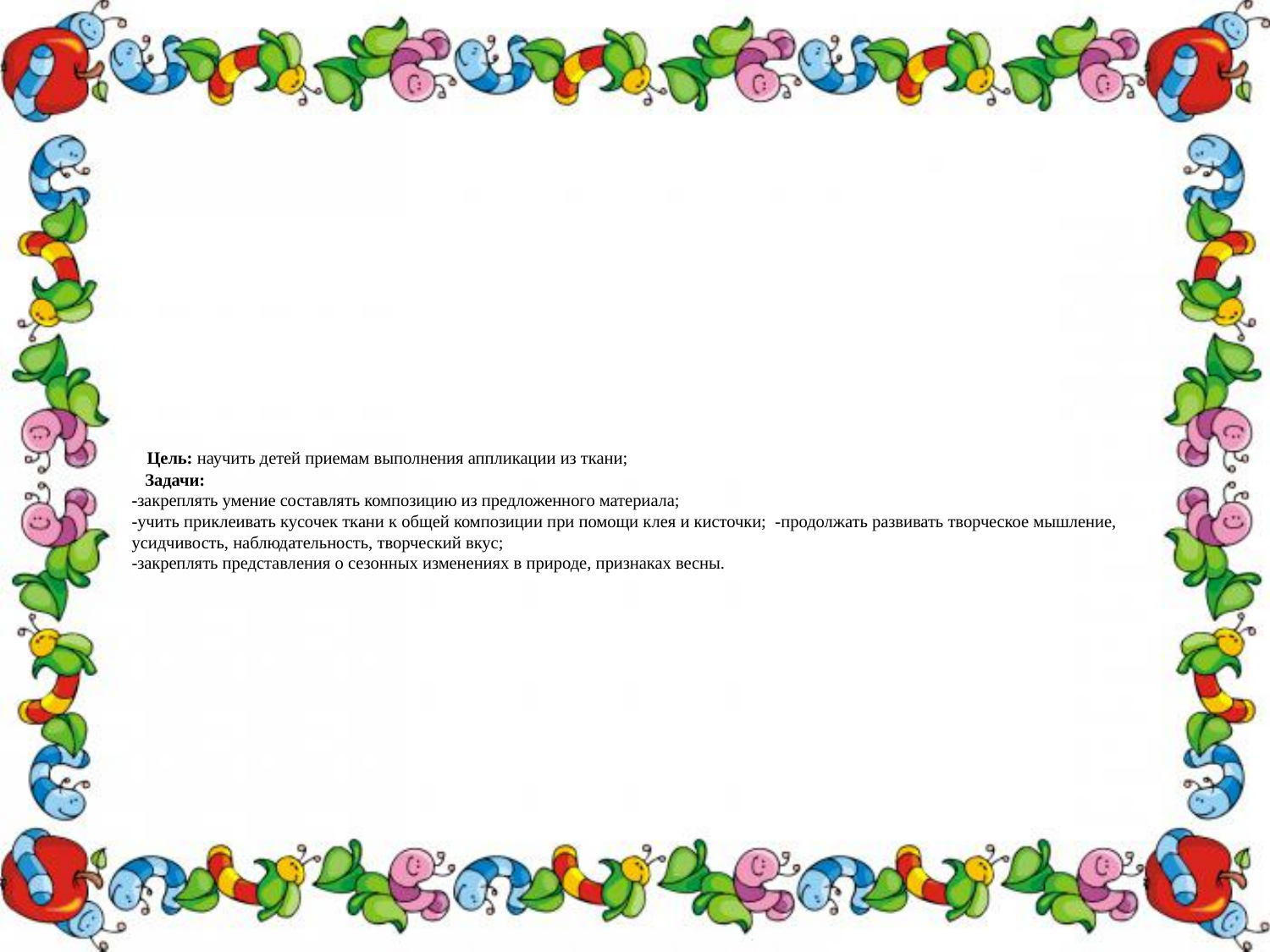

# Цель: научить детей приемам выполнения аппликации из ткани; Задачи: -закреплять умение составлять композицию из предложенного материала; -учить приклеивать кусочек ткани к общей композиции при помощи клея и кисточки;  -продолжать развивать творческое мышление, усидчивость, наблюдательность, творческий вкус; -закреплять представления о сезонных изменениях в природе, признаках весны.